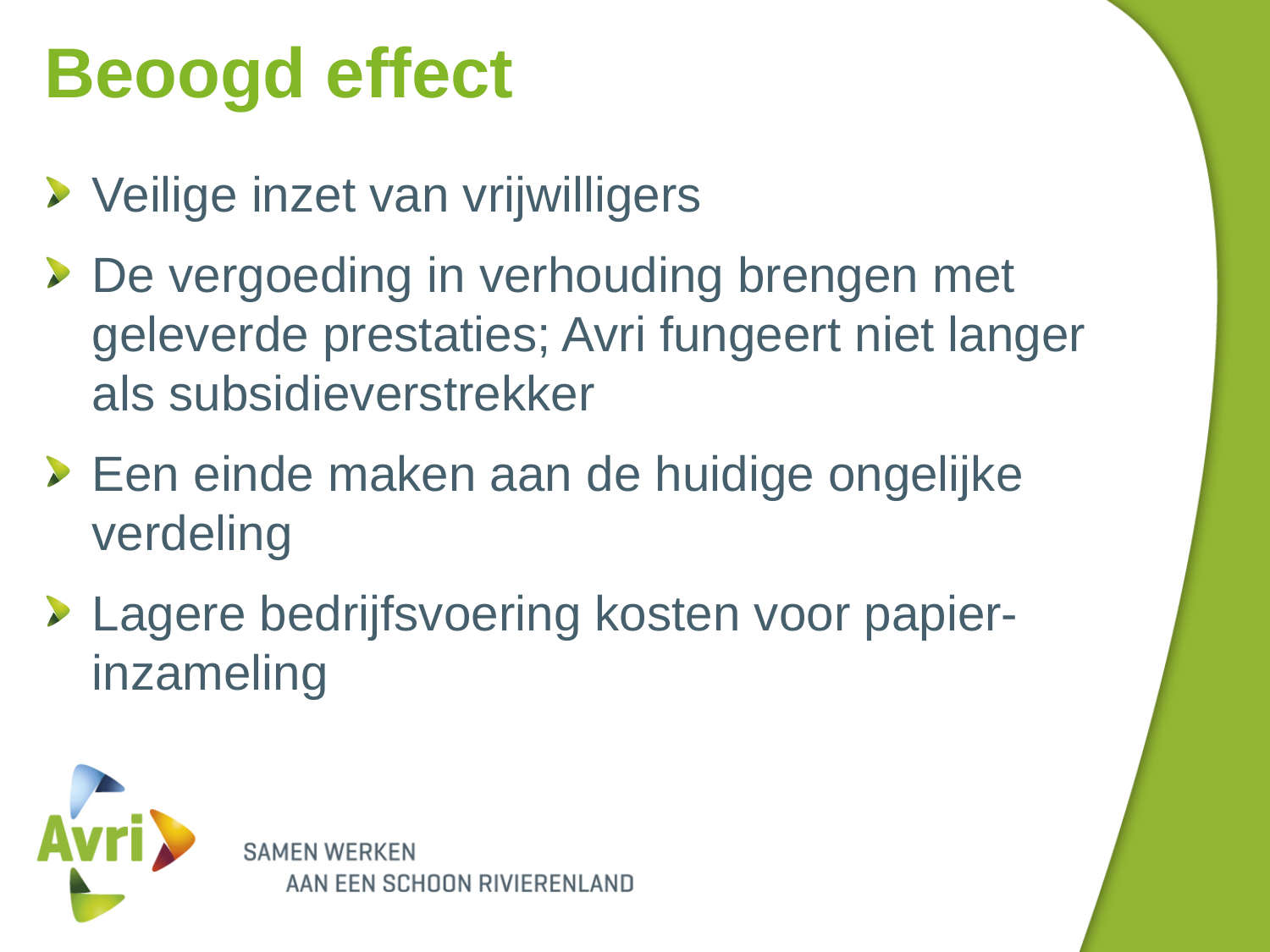

# Beoogd effect
Veilige inzet van vrijwilligers
De vergoeding in verhouding brengen met geleverde prestaties; Avri fungeert niet langer als subsidieverstrekker
Een einde maken aan de huidige ongelijke verdeling
Lagere bedrijfsvoering kosten voor papier- inzameling